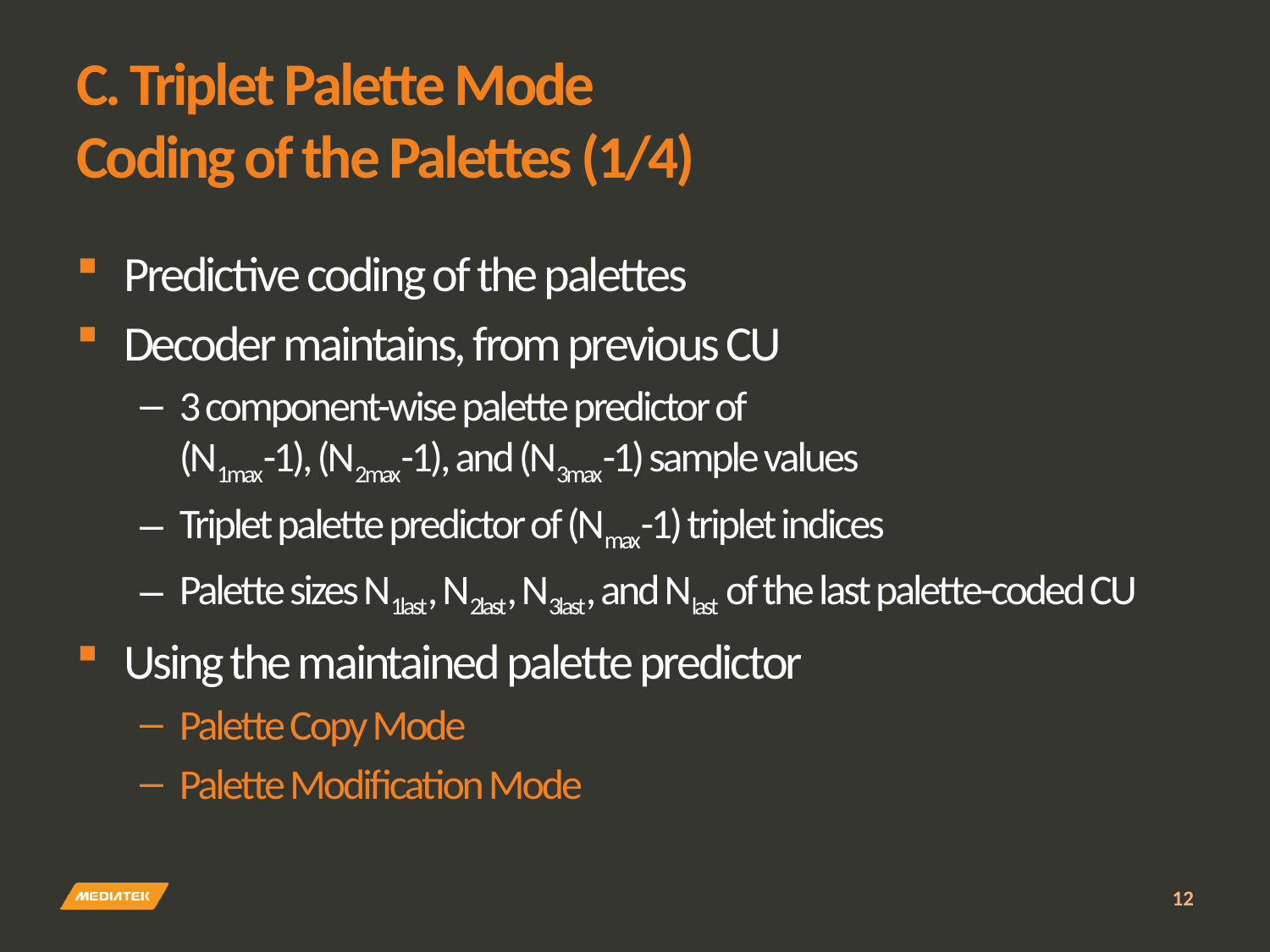

# C. Triplet Palette Mode Coding of the Palettes (1/4)
Predictive coding of the palettes
Decoder maintains, from previous CU
3 component-wise palette predictor of
(N1max-1), (N2max-1), and (N3max-1) sample values
Triplet palette predictor of (Nmax-1) triplet indices
Palette sizes N1last, N2last, N3last, and Nlast of the last palette-coded CU
Using the maintained palette predictor
Palette Copy Mode
Palette Modification Mode

12